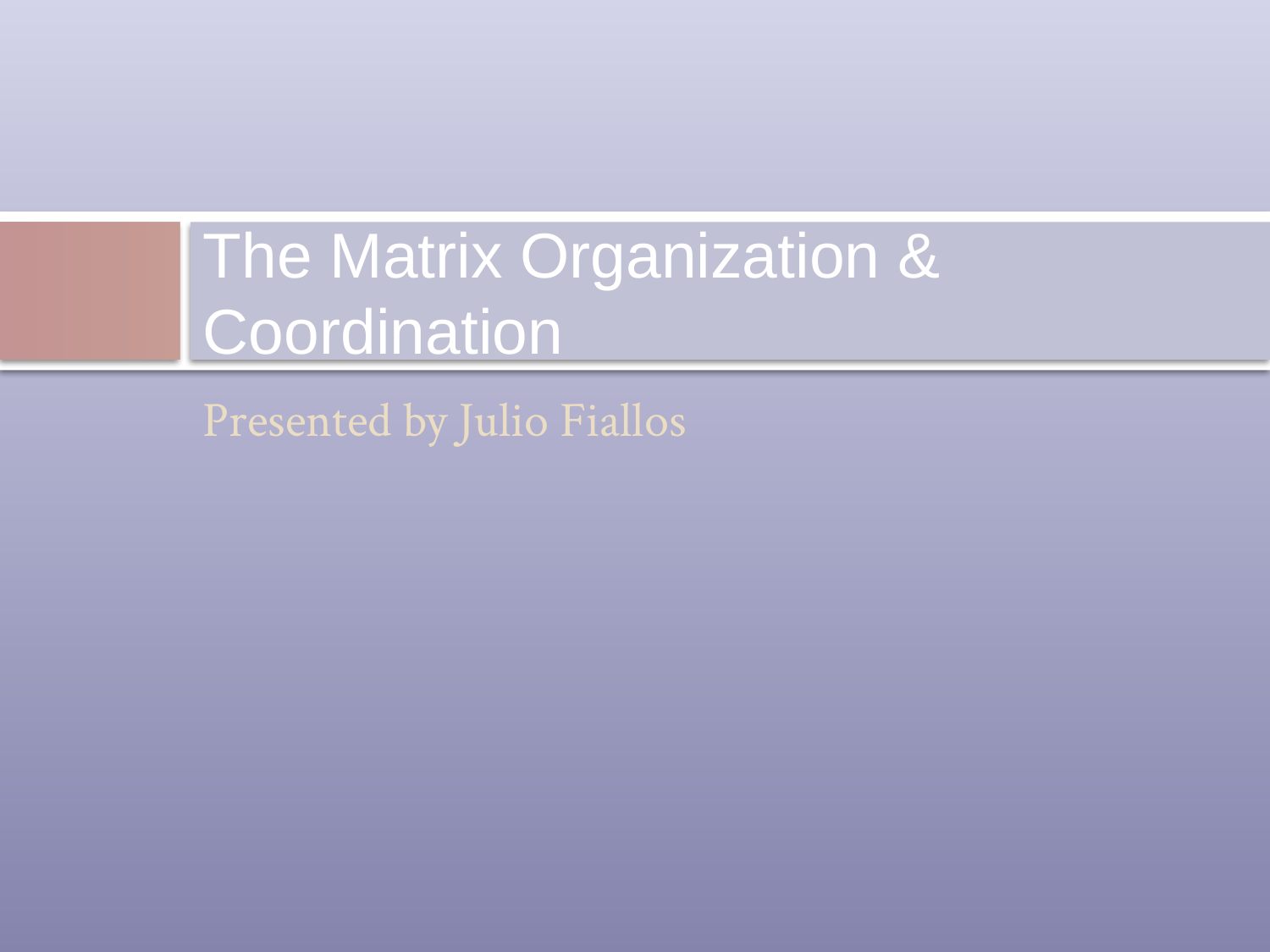

# The Matrix Organization & Coordination
Presented by Julio Fiallos